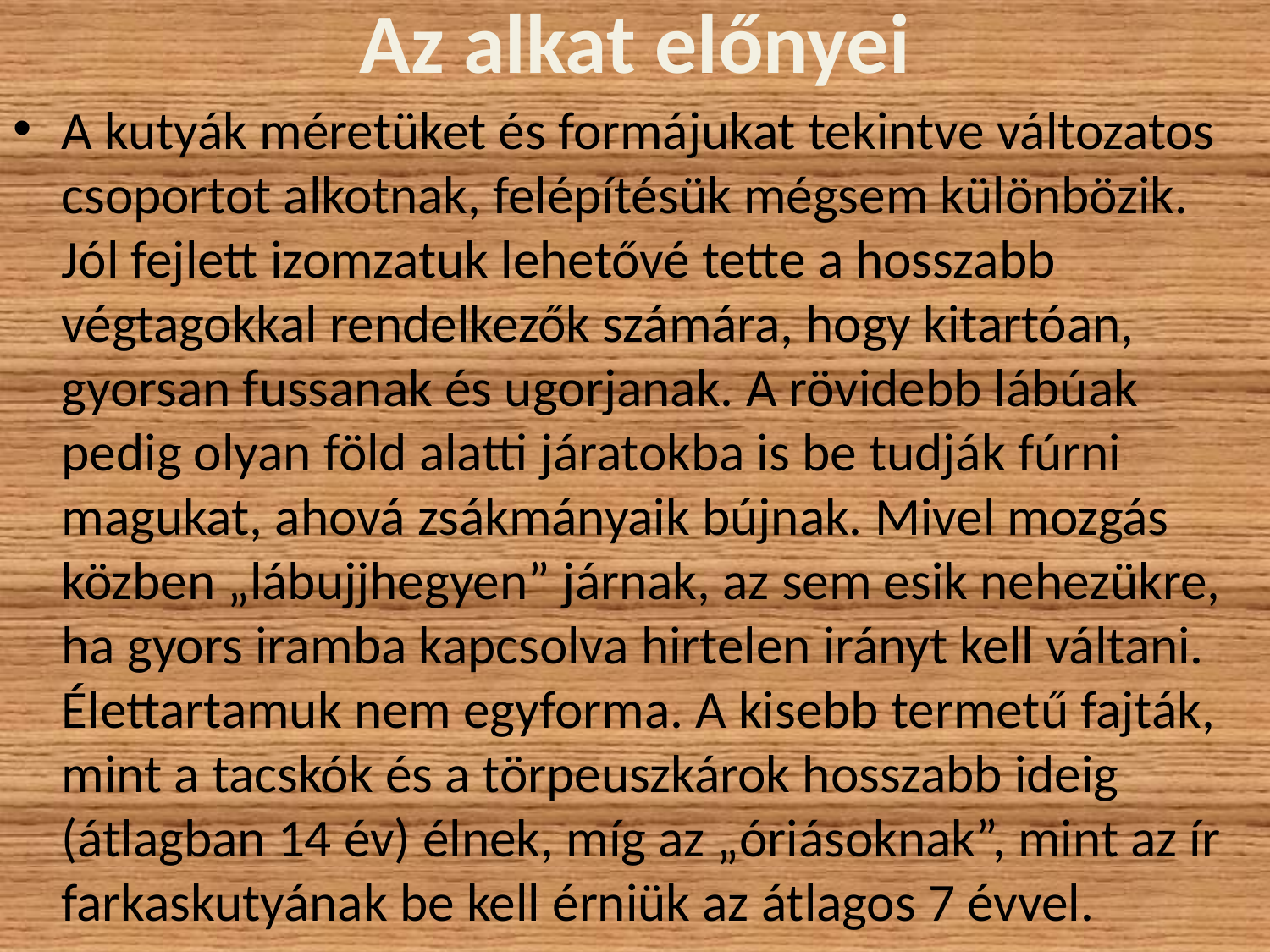

# Az alkat előnyei
A kutyák méretüket és formájukat tekintve változatos csoportot alkotnak, felépítésük mégsem különbözik. Jól fejlett izomzatuk lehetővé tette a hosszabb végtagokkal rendelkezők számára, hogy kitartóan, gyorsan fussanak és ugorjanak. A rövidebb lábúak pedig olyan föld alatti járatokba is be tudják fúrni magukat, ahová zsákmányaik bújnak. Mivel mozgás közben „lábujjhegyen” járnak, az sem esik nehezükre, ha gyors iramba kapcsolva hirtelen irányt kell váltani. Élettartamuk nem egyforma. A kisebb termetű fajták, mint a tacskók és a törpeuszkárok hosszabb ideig (átlagban 14 év) élnek, míg az „óriásoknak”, mint az ír farkaskutyának be kell érniük az átlagos 7 évvel.